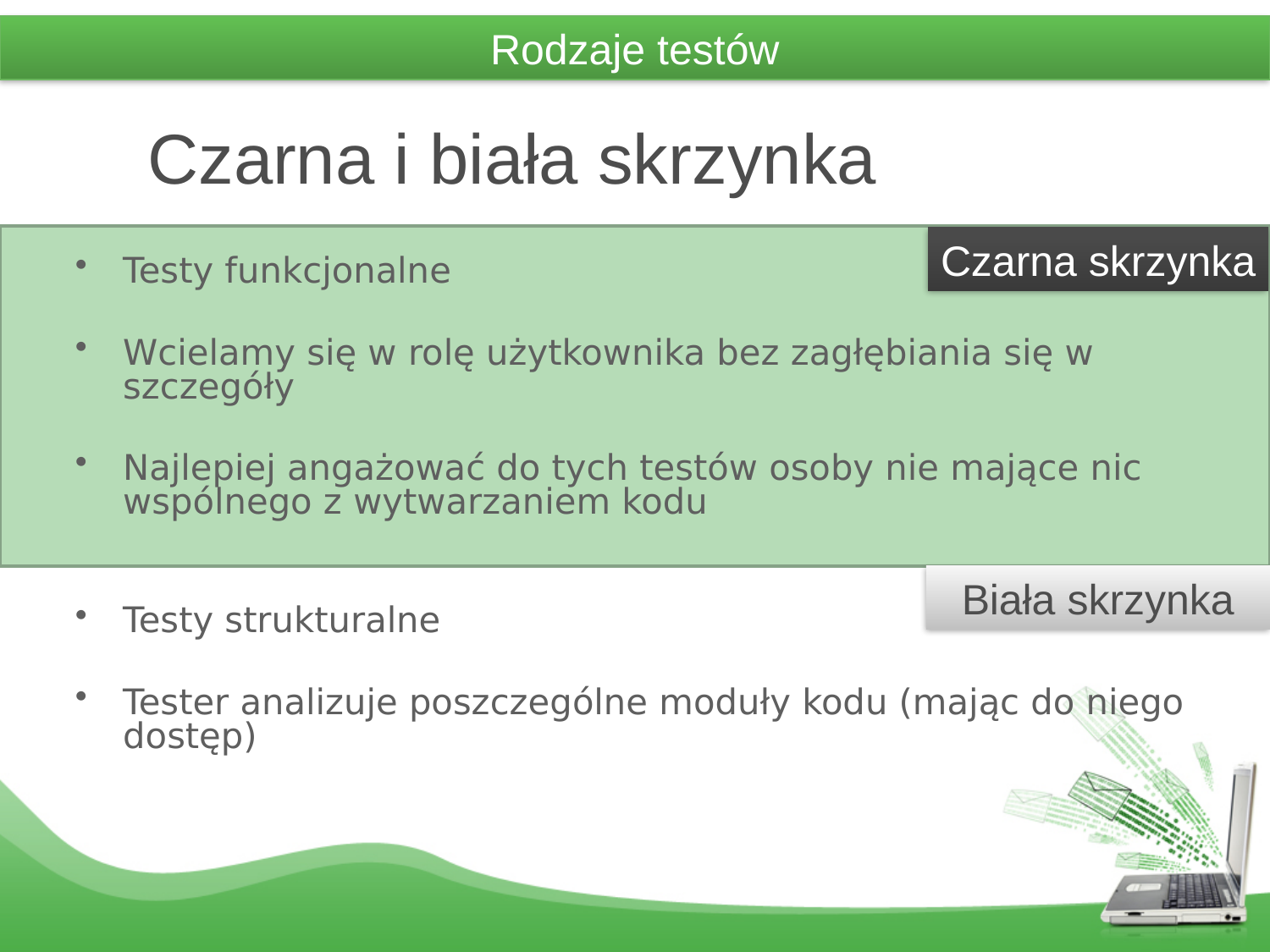

Rodzaje testów
# Czarna i biała skrzynka
Testy funkcjonalne

Wcielamy się w rolę użytkownika bez zagłębiania się w szczegóły

Najlepiej angażować do tych testów osoby nie mające nic wspólnego z wytwarzaniem kodu

Czarna skrzynka
Biała skrzynka
Testy strukturalne

Tester analizuje poszczególne moduły kodu (mając do niego dostęp)